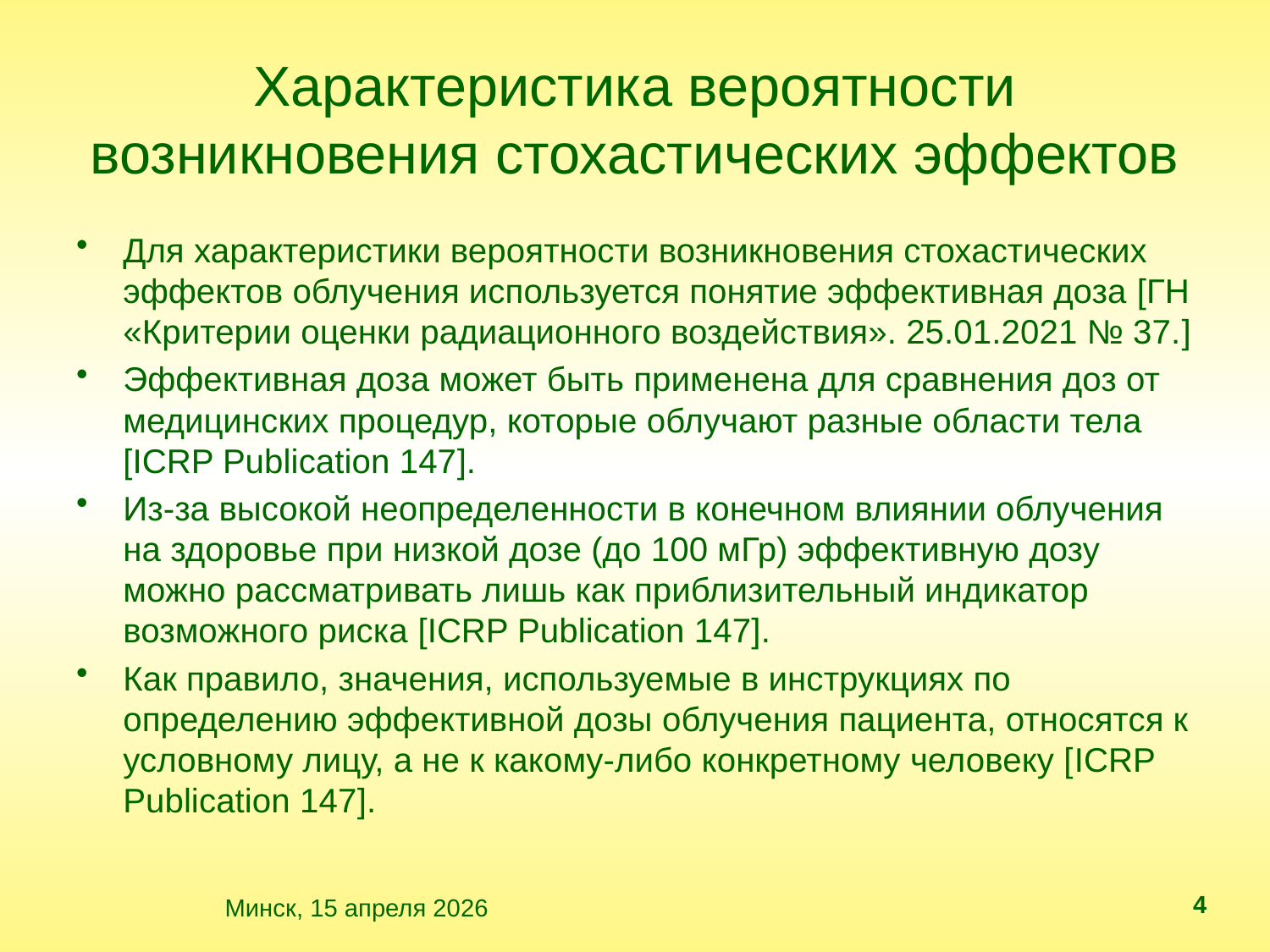

# Характеристика вероятности возникновения стохастических эффектов
Для характеристики вероятности возникновения стохастических эффектов облучения используется понятие эффективная доза [ГН «Критерии оценки радиационного воздействия». 25.01.2021 № 37.]
Эффективная доза может быть применена для сравнения доз от медицинских процедур, которые облучают разные области тела [ICRP Publication 147].
Из-за высокой неопределенности в конечном влиянии облучения на здоровье при низкой дозе (до 100 мГр) эффективную дозу можно рассматривать лишь как приблизительный индикатор возможного риска [ICRP Publication 147].
Как правило, значения, используемые в инструкциях по определению эффективной дозы облучения пациента, относятся к условному лицу, а не к какому-либо конкретному человеку [ICRP Publication 147].

4
                           Минск, 15 апреля 2026